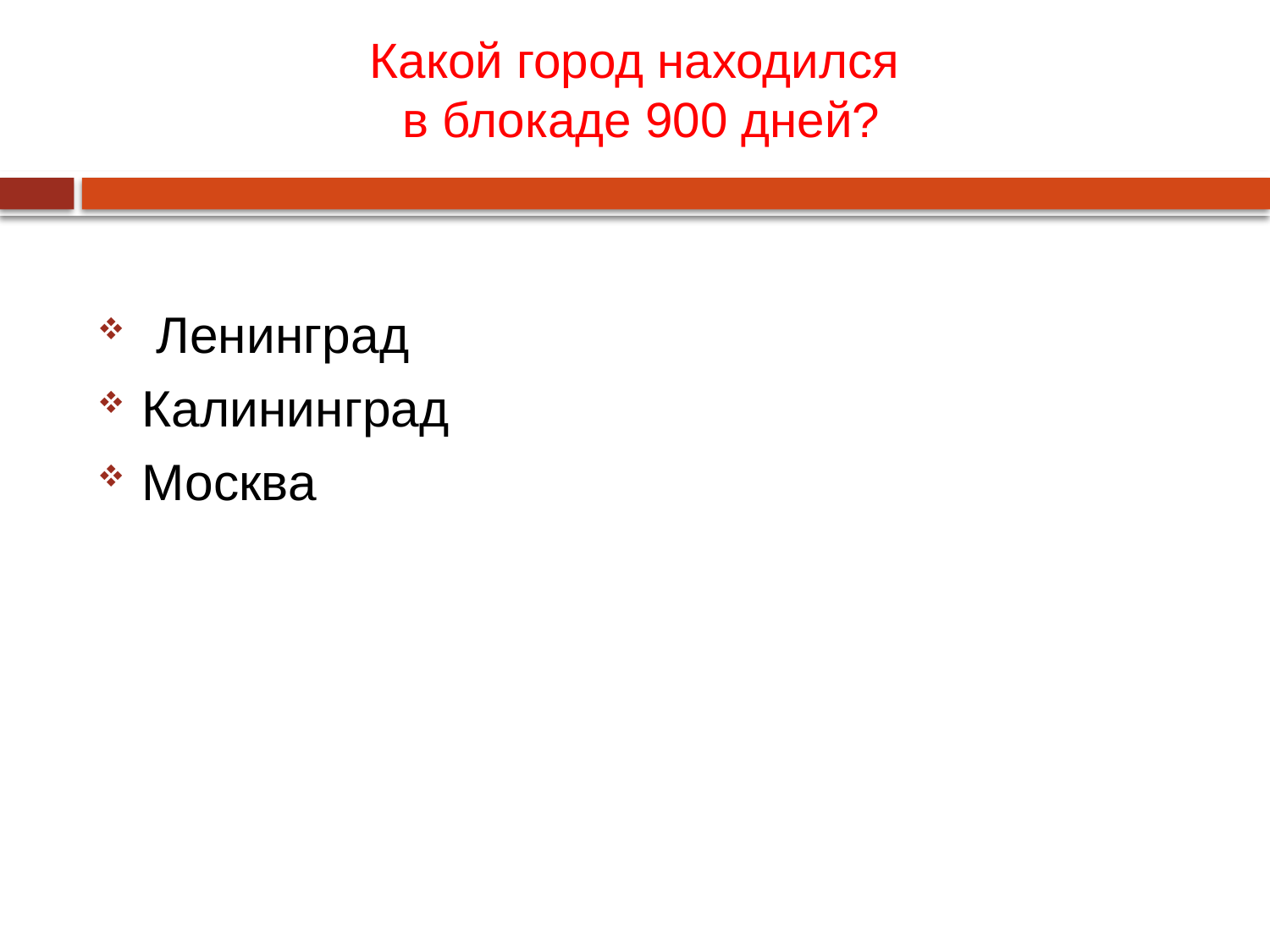

# Какой город находился в блокаде 900 дней?

 Ленинград
Калининград
Москва